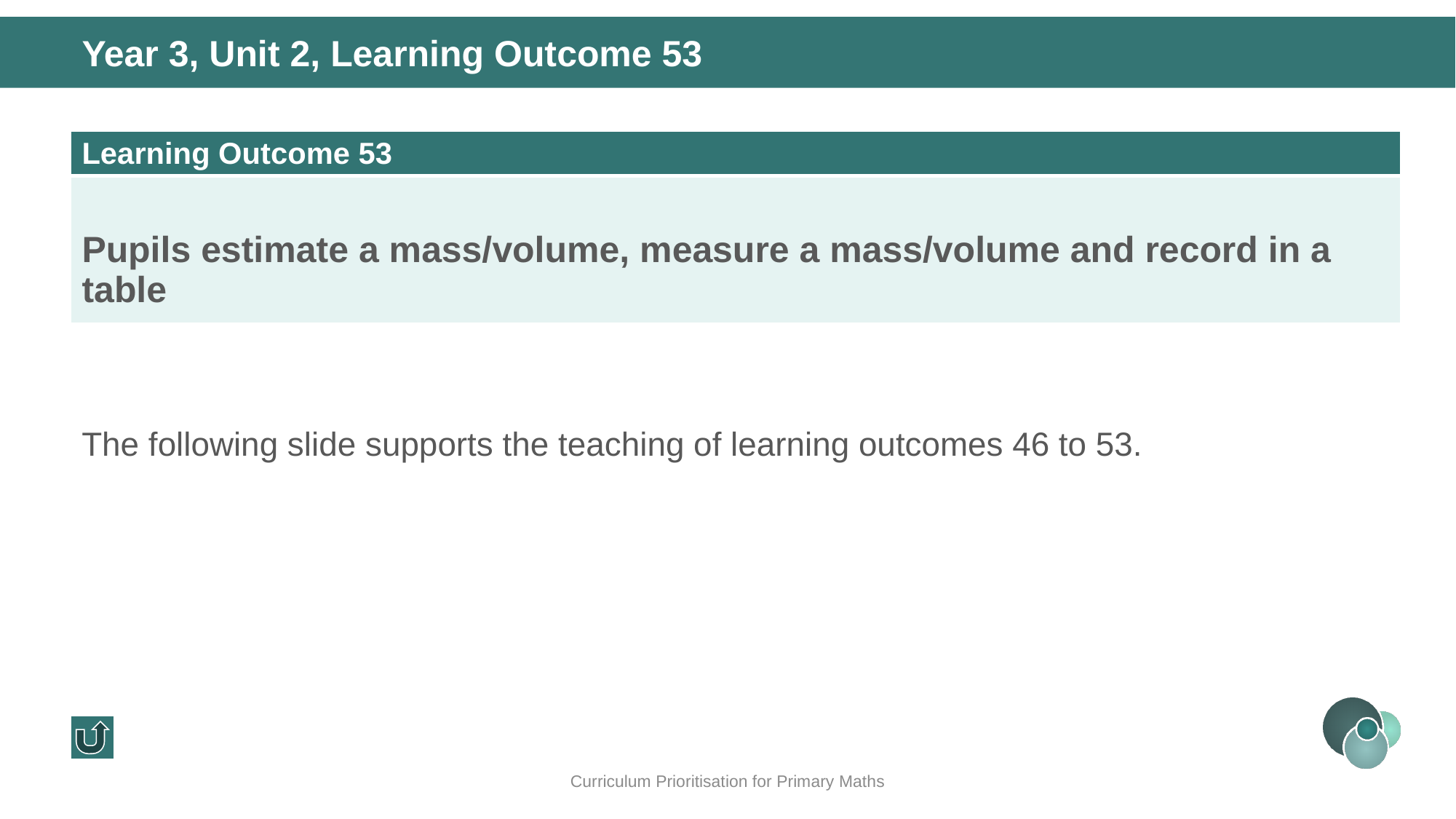

Year 3, Unit 2, Learning Outcome 53
| Learning Outcome 53 |
| --- |
| Pupils estimate a mass/volume, measure a mass/volume and record in a table |
The following slide supports the teaching of learning outcomes 46 to 53.

Curriculum Prioritisation for Primary Maths